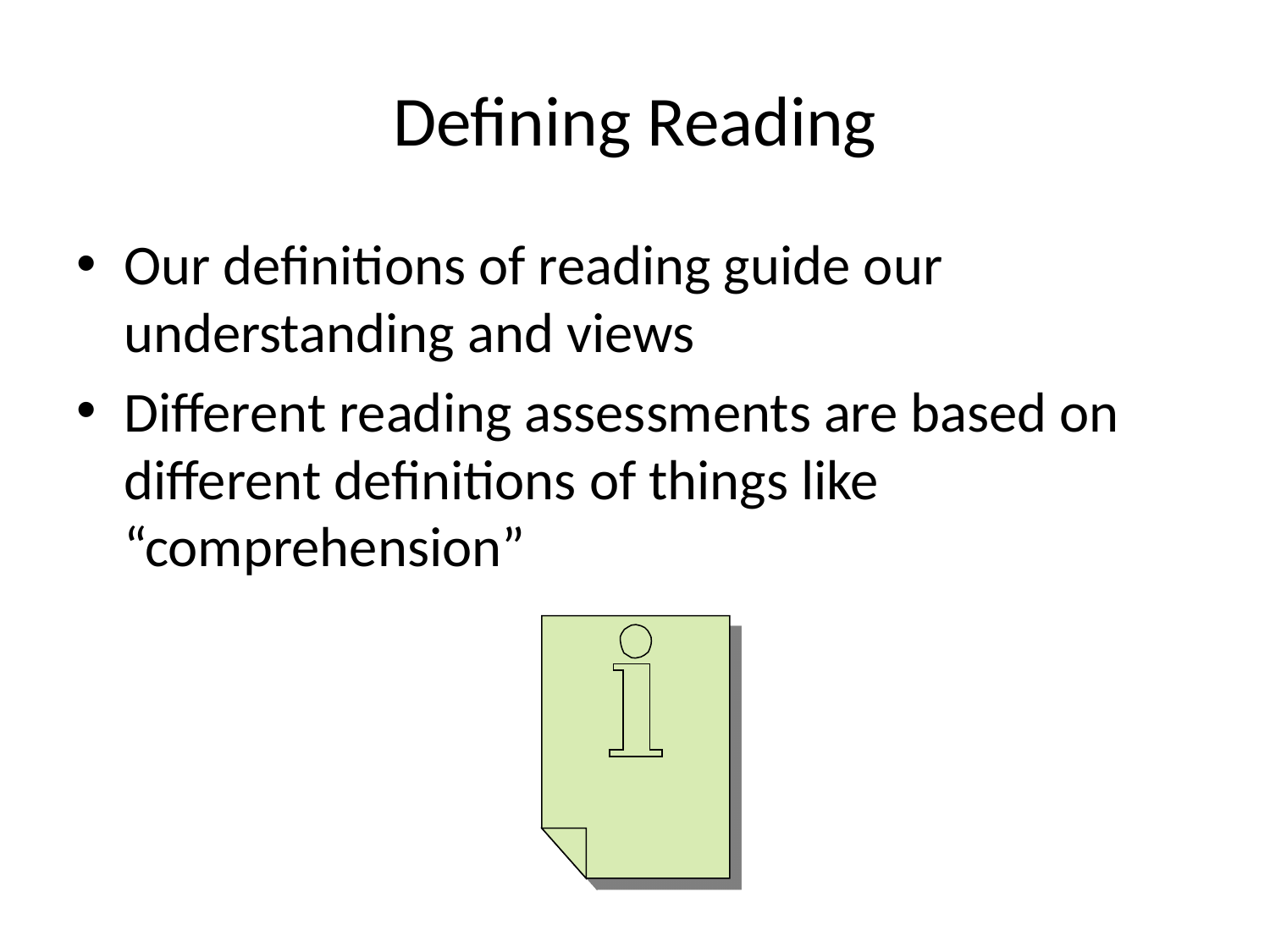

# Defining Reading
Our definitions of reading guide our understanding and views
Different reading assessments are based on different definitions of things like “comprehension”